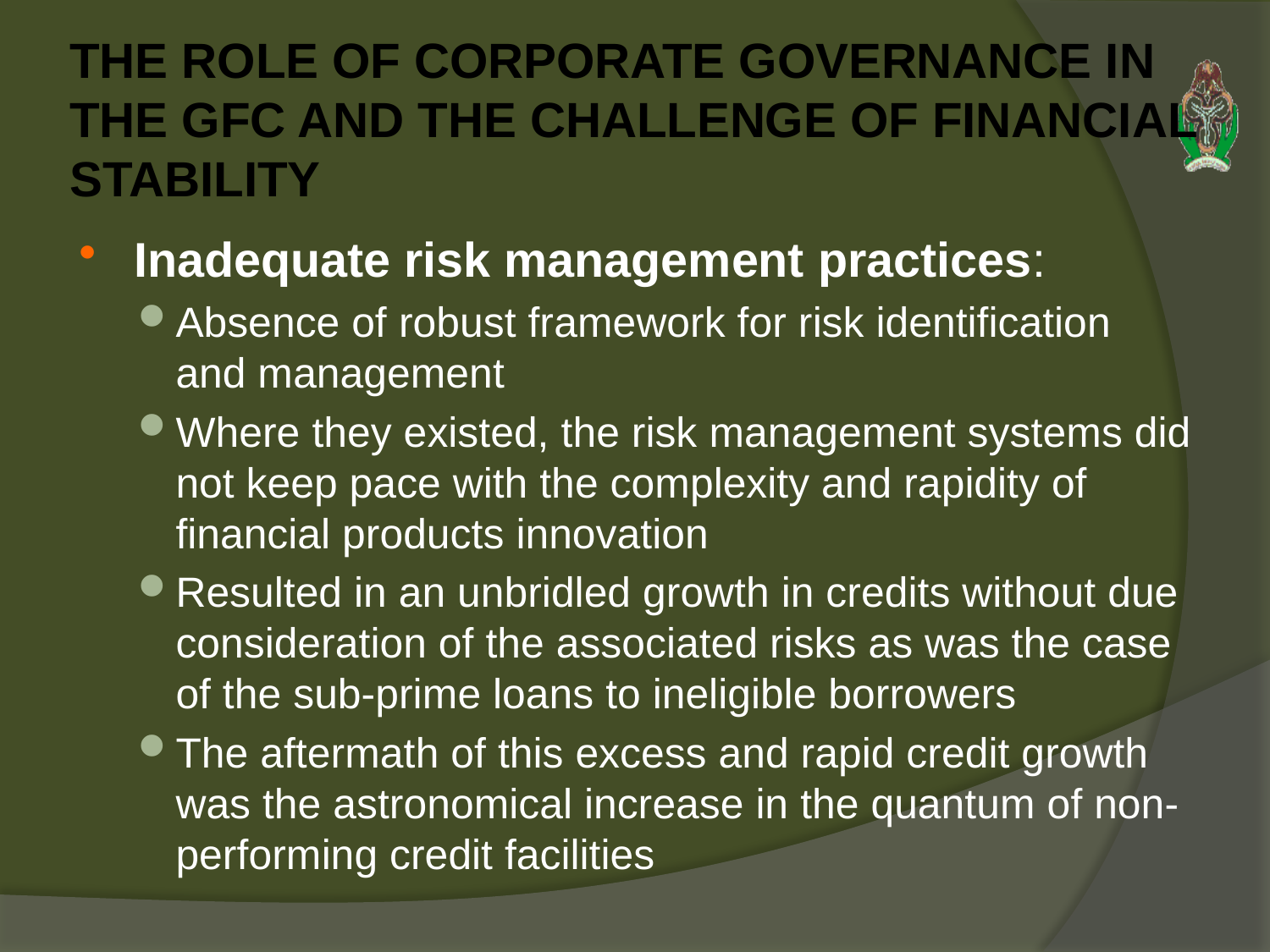

# THE ROLE OF CORPORATE GOVERNANCE IN THE GFC AND THE CHALLENGE OF FINANCIAL STABILITY
Inadequate risk management practices:
Absence of robust framework for risk identification and management
Where they existed, the risk management systems did not keep pace with the complexity and rapidity of financial products innovation
Resulted in an unbridled growth in credits without due consideration of the associated risks as was the case of the sub-prime loans to ineligible borrowers
The aftermath of this excess and rapid credit growth was the astronomical increase in the quantum of non-performing credit facilities